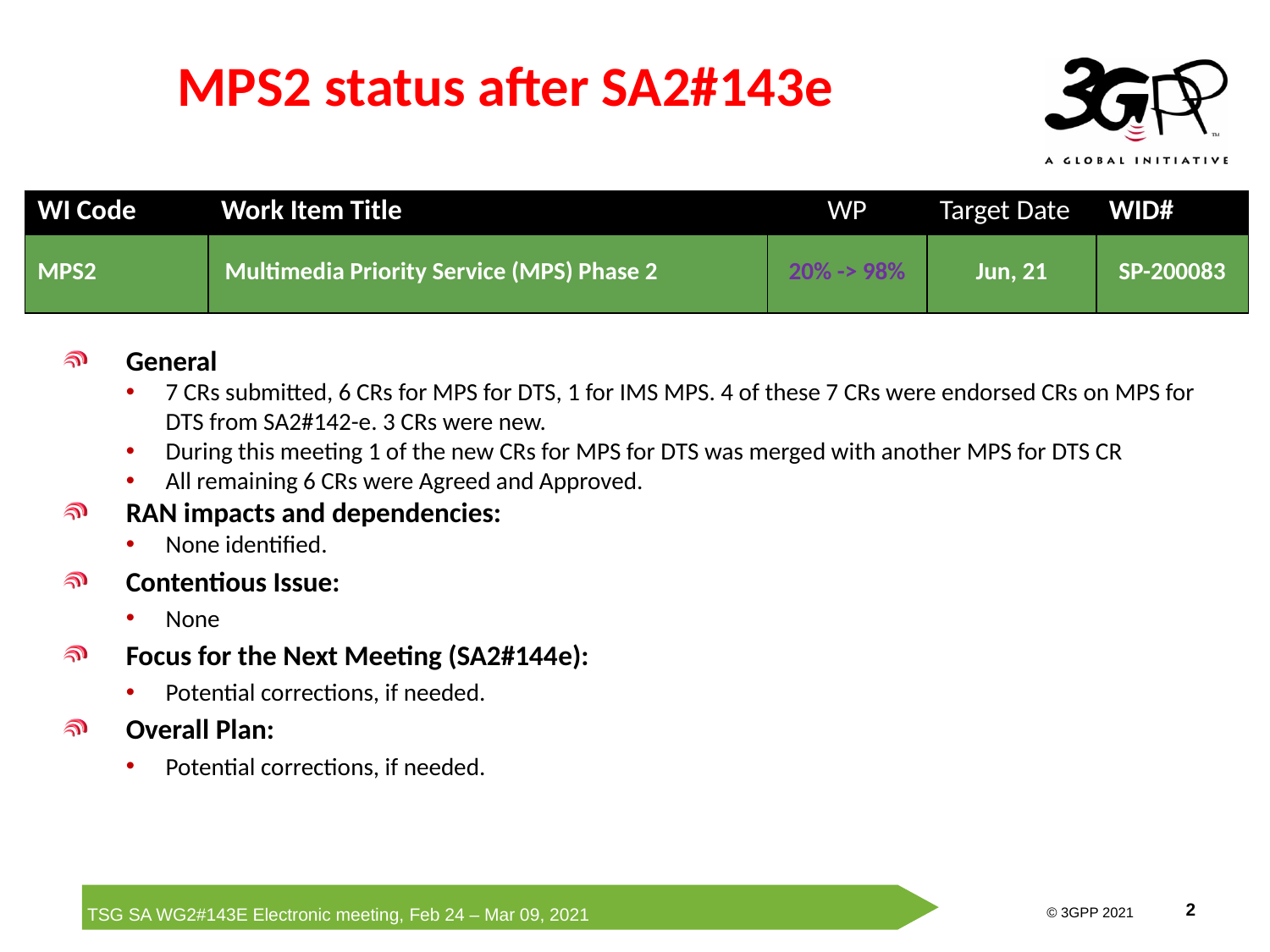

# MPS2 status after SA2#143e
| WI Code | Work Item Title | WP | Target Date | WID# |
| --- | --- | --- | --- | --- |
| MPS2 | Multimedia Priority Service (MPS) Phase 2 | 20% -> 98% | Jun, 21 | SP-200083 |
General
7 CRs submitted, 6 CRs for MPS for DTS, 1 for IMS MPS. 4 of these 7 CRs were endorsed CRs on MPS for DTS from SA2#142-e. 3 CRs were new.
During this meeting 1 of the new CRs for MPS for DTS was merged with another MPS for DTS CR
All remaining 6 CRs were Agreed and Approved.
RAN impacts and dependencies:
None identified.
Contentious Issue:
None
Focus for the Next Meeting (SA2#144e):
Potential corrections, if needed.
Overall Plan:
Potential corrections, if needed.